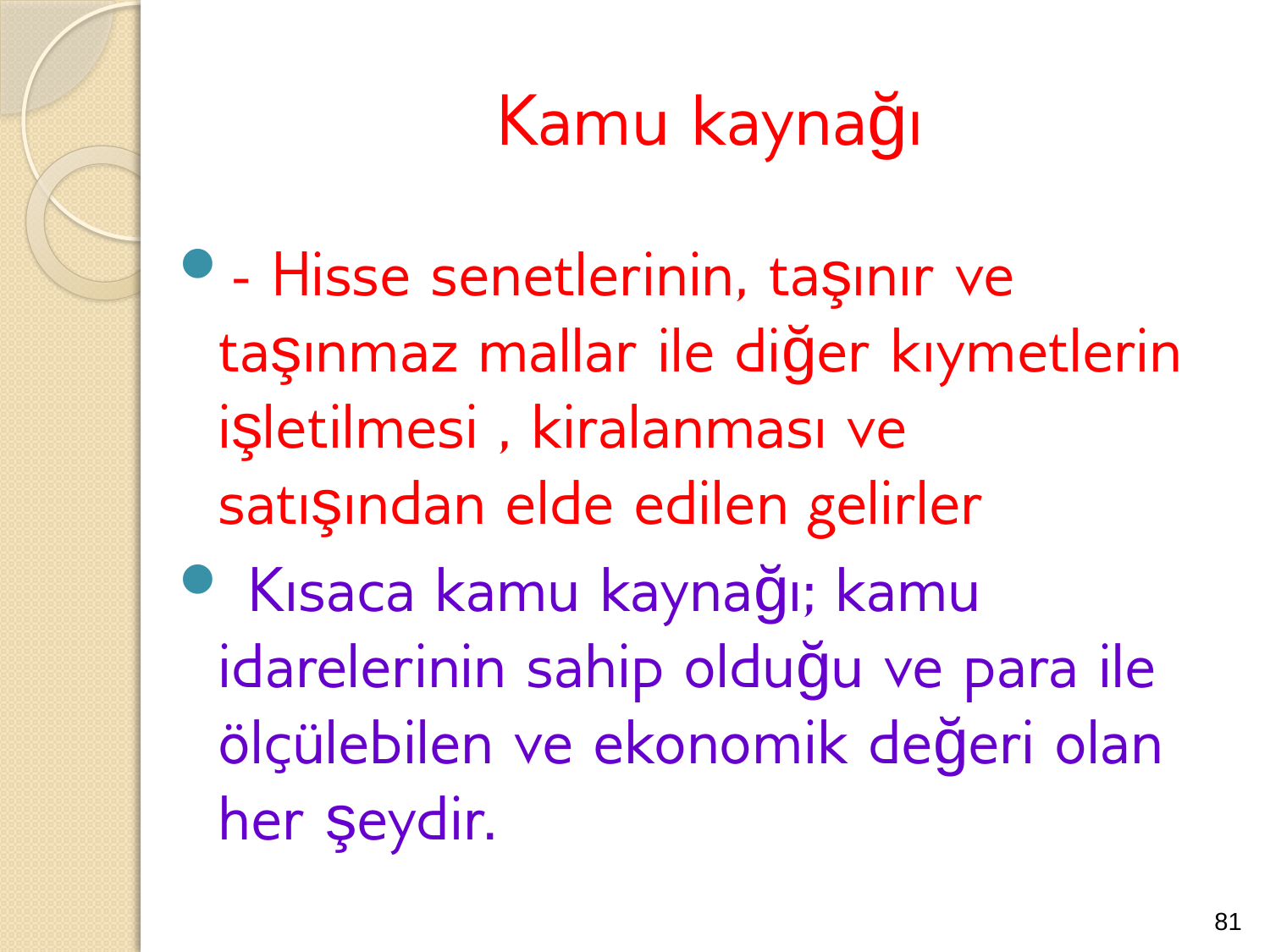

# Kamu kaynağı
- Hisse senetlerinin, taşınır ve taşınmaz mallar ile diğer kıymetlerin işletilmesi , kiralanması ve satışından elde edilen gelirler
 Kısaca kamu kaynağı; kamu idarelerinin sahip olduğu ve para ile ölçülebilen ve ekonomik değeri olan her şeydir.
81